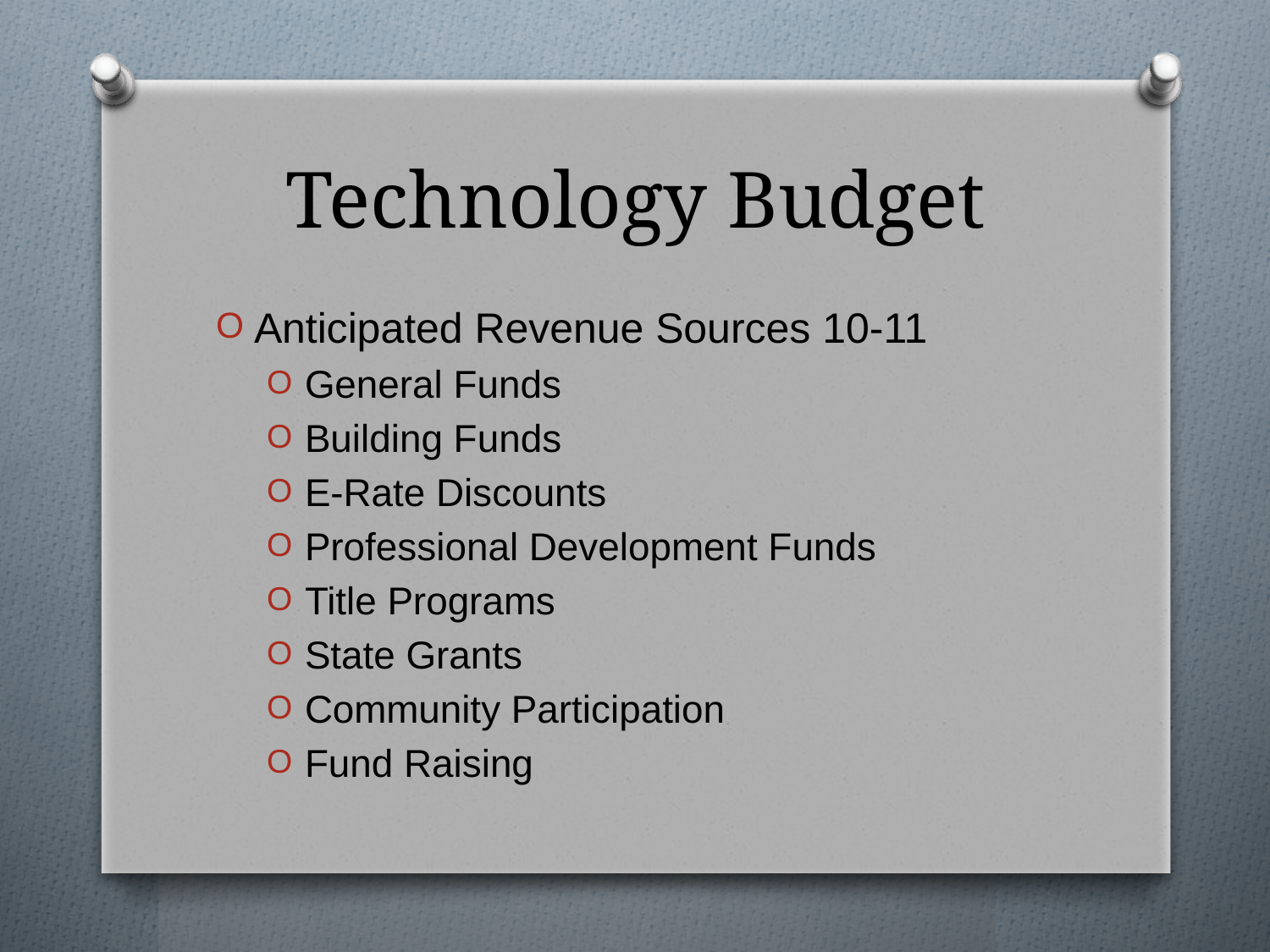

# Technology Budget
Anticipated Revenue Sources 10-11
General Funds
Building Funds
E-Rate Discounts
Professional Development Funds
Title Programs
State Grants
Community Participation
Fund Raising